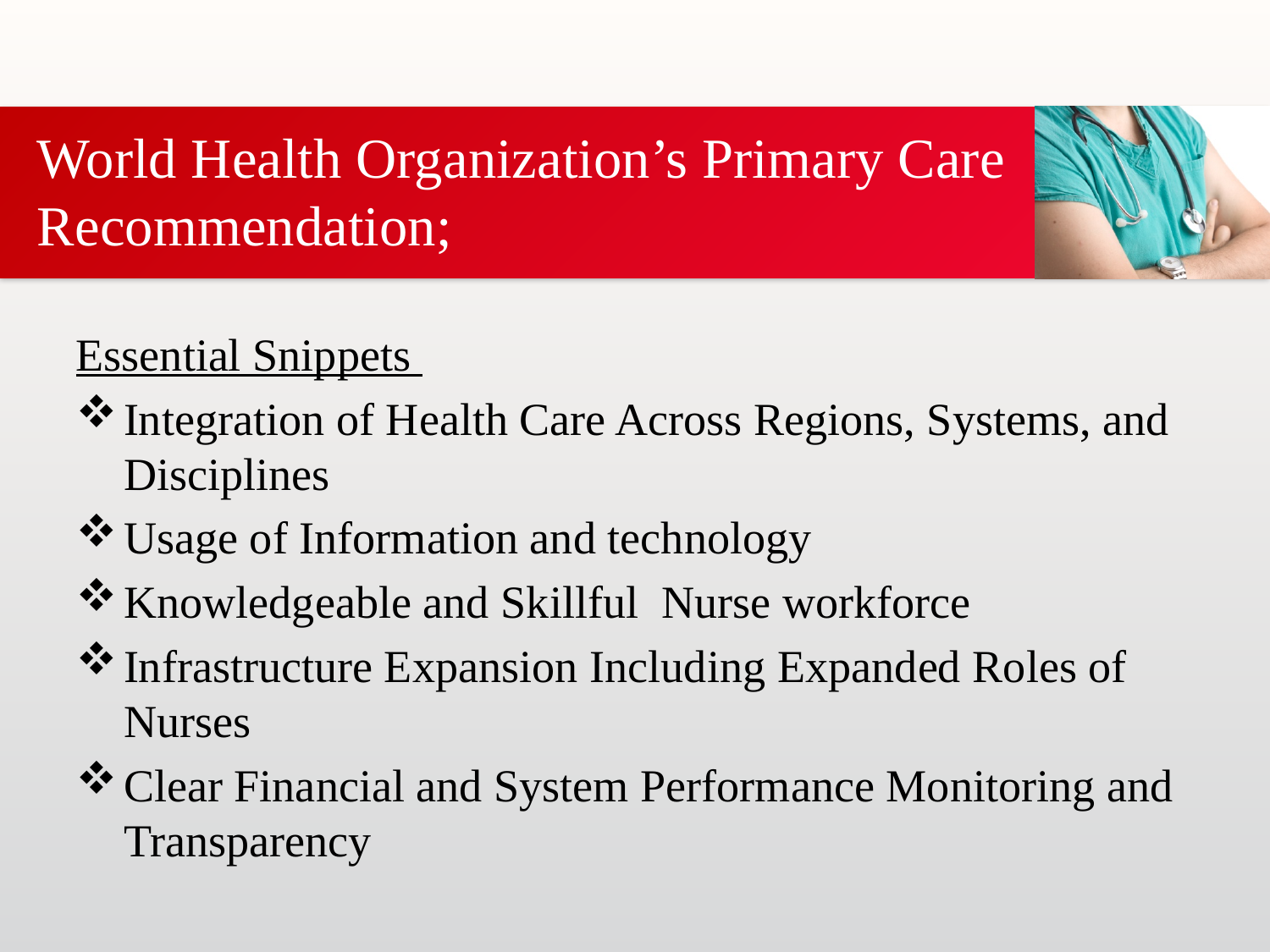

# World Health Organization’s Primary Care Recommendation;
Essential Snippets
Integration of Health Care Across Regions, Systems, and Disciplines
Usage of Information and technology
Knowledgeable and Skillful  Nurse workforce
Infrastructure Expansion Including Expanded Roles of Nurses
Clear Financial and System Performance Monitoring and Transparency